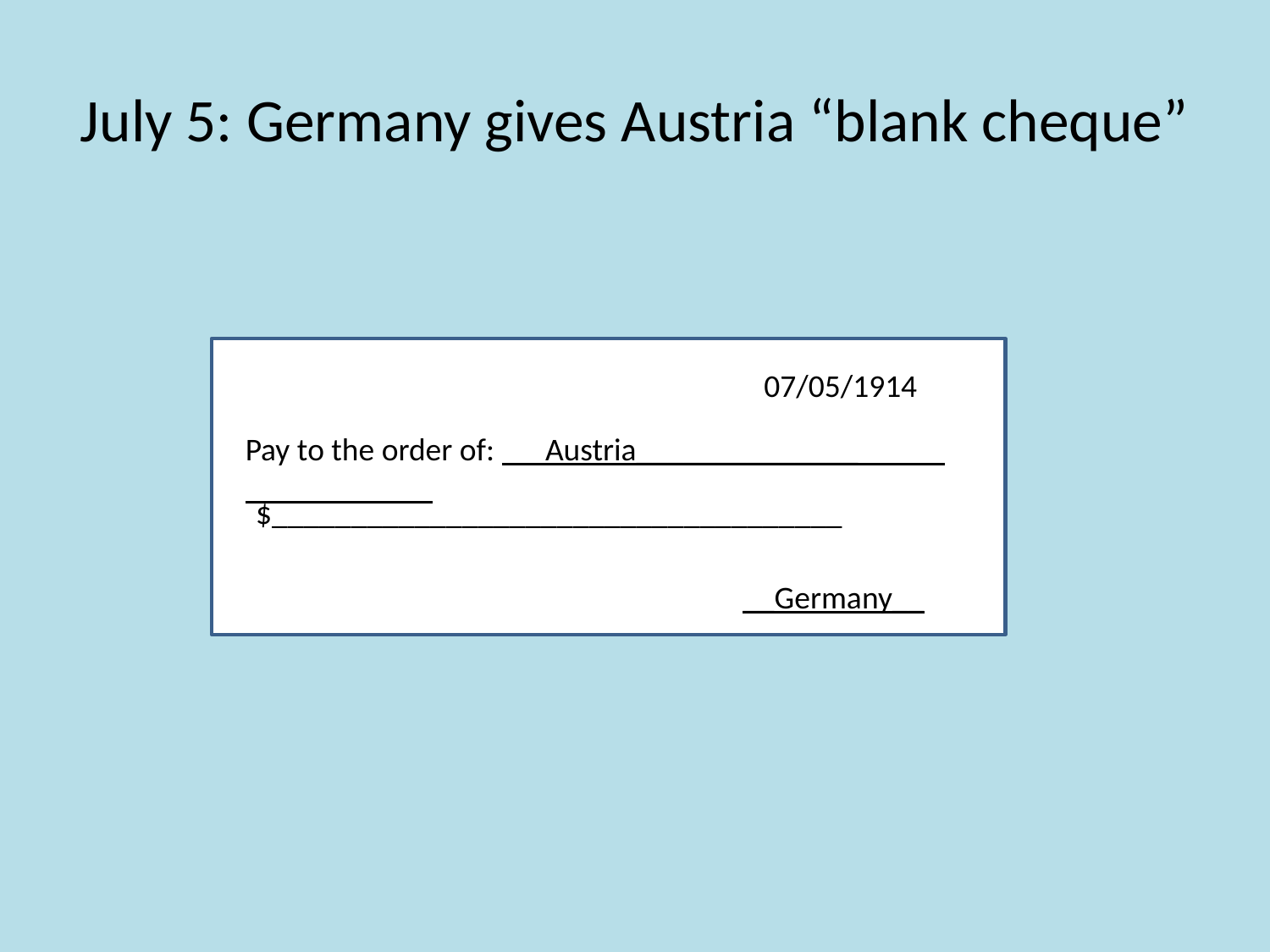

# July 5: Germany gives Austria “blank cheque”

07/05/1914
Pay to the order of:       Austria______________
$____________________________________
__Germany__